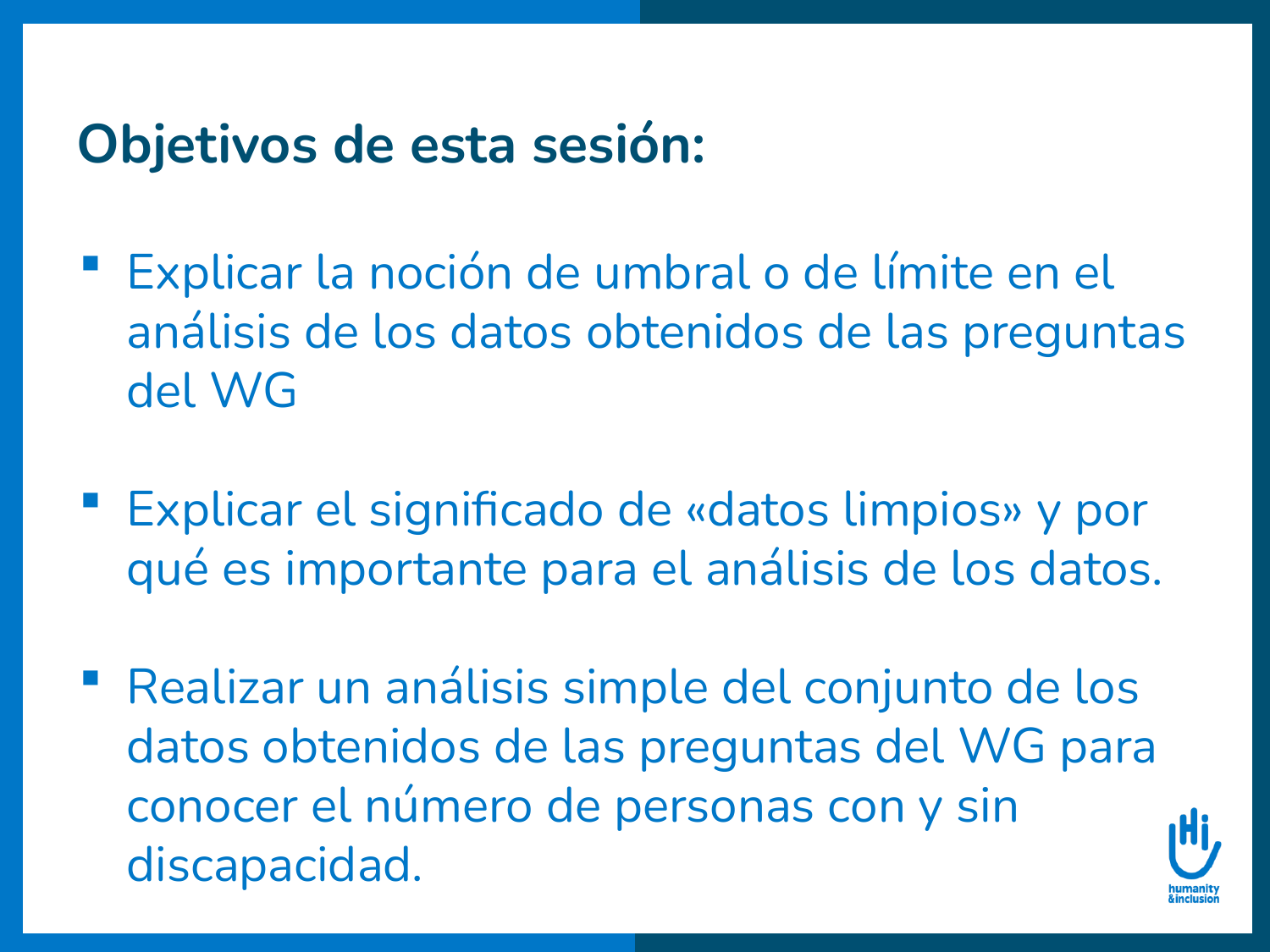

# Objetivos de esta sesión:
Explicar la noción de umbral o de límite en el análisis de los datos obtenidos de las preguntas del WG

Explicar el significado de «datos limpios» y por qué es importante para el análisis de los datos.

Realizar un análisis simple del conjunto de los datos obtenidos de las preguntas del WG para conocer el número de personas con y sin discapacidad.